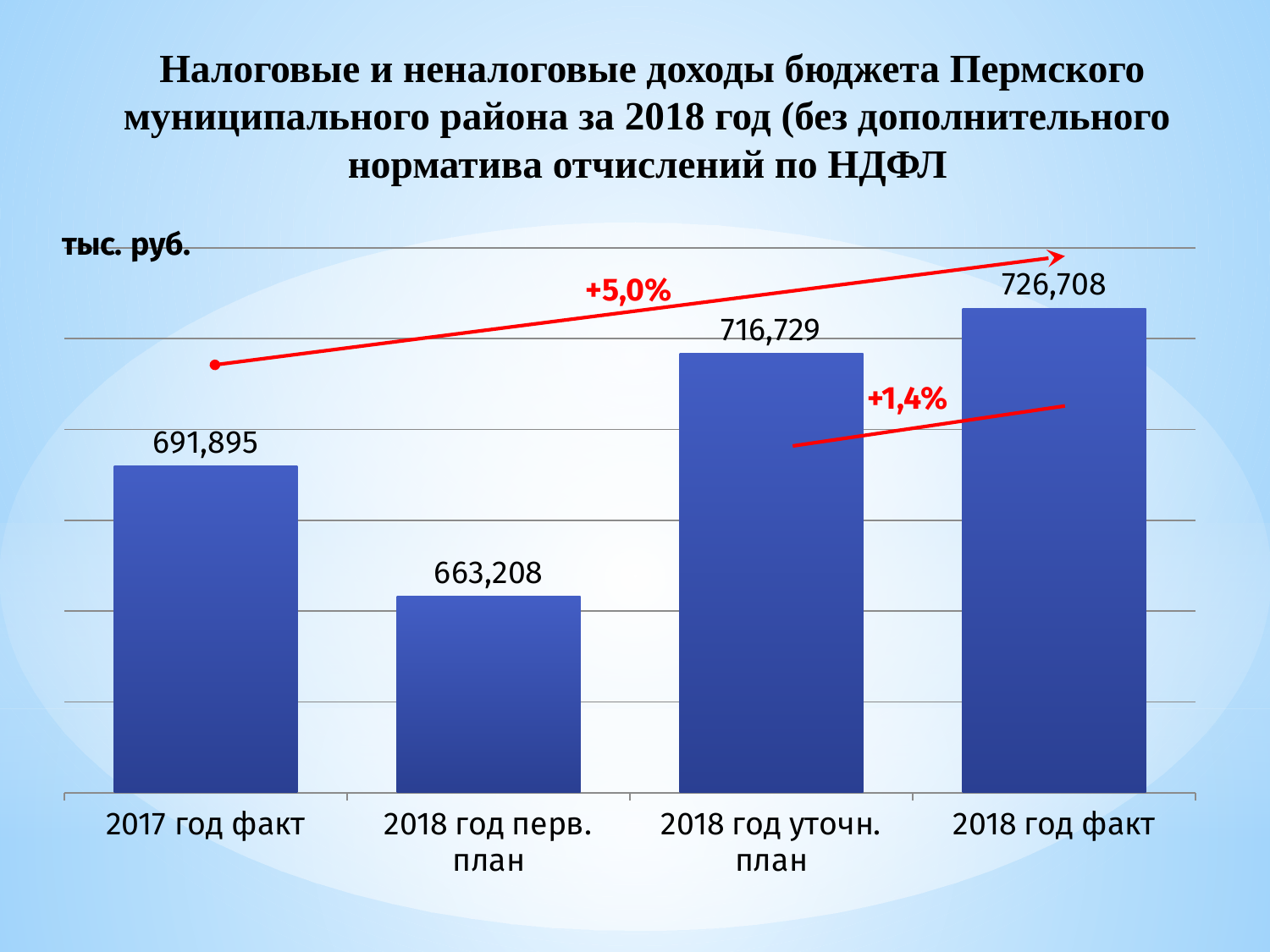

Налоговые и неналоговые доходы бюджета Пермского муниципального района за 2018 год (без дополнительного норматива отчислений по НДФЛ

### Chart

| Category | Налоговые и неналоговые доходы  |
|---|---|
| 2017 год факт | 691894.5 |
| 2018 год перв. план | 663207.84 |
| 2018 год уточн. план | 716729.0 |
| 2018 год факт | 726707.54 |
+5,0%
+1,4%